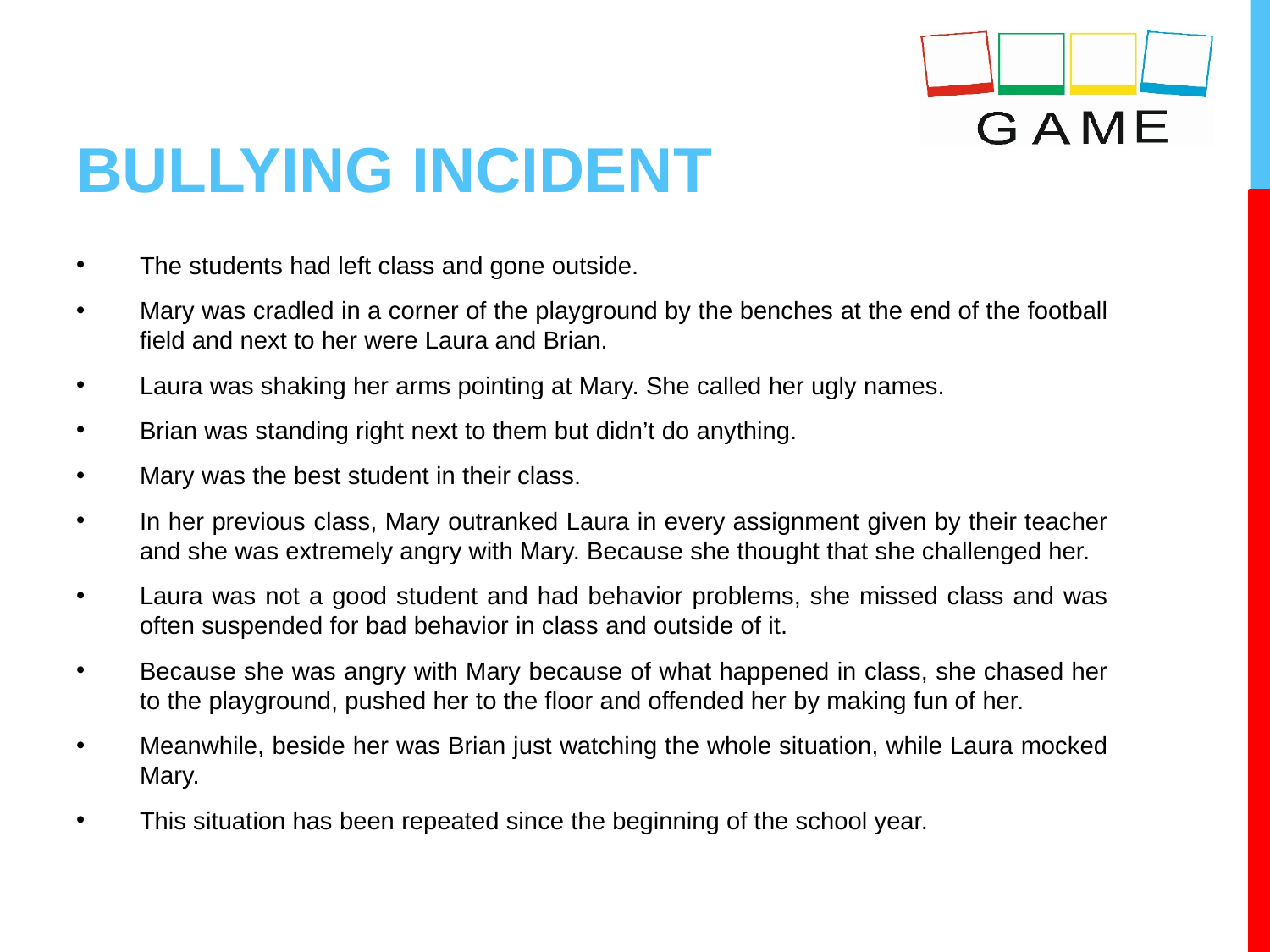

# BULLYING INCIDENT
The students had left class and gone outside.
Mary was cradled in a corner of the playground by the benches at the end of the football field and next to her were Laura and Brian.
Laura was shaking her arms pointing at Mary. She called her ugly names.
Brian was standing right next to them but didn’t do anything.
Mary was the best student in their class.
In her previous class, Mary outranked Laura in every assignment given by their teacher and she was extremely angry with Mary. Because she thought that she challenged her.
Laura was not a good student and had behavior problems, she missed class and was often suspended for bad behavior in class and outside of it.
Because she was angry with Mary because of what happened in class, she chased her to the playground, pushed her to the floor and offended her by making fun of her.
Meanwhile, beside her was Brian just watching the whole situation, while Laura mocked Mary.
This situation has been repeated since the beginning of the school year.